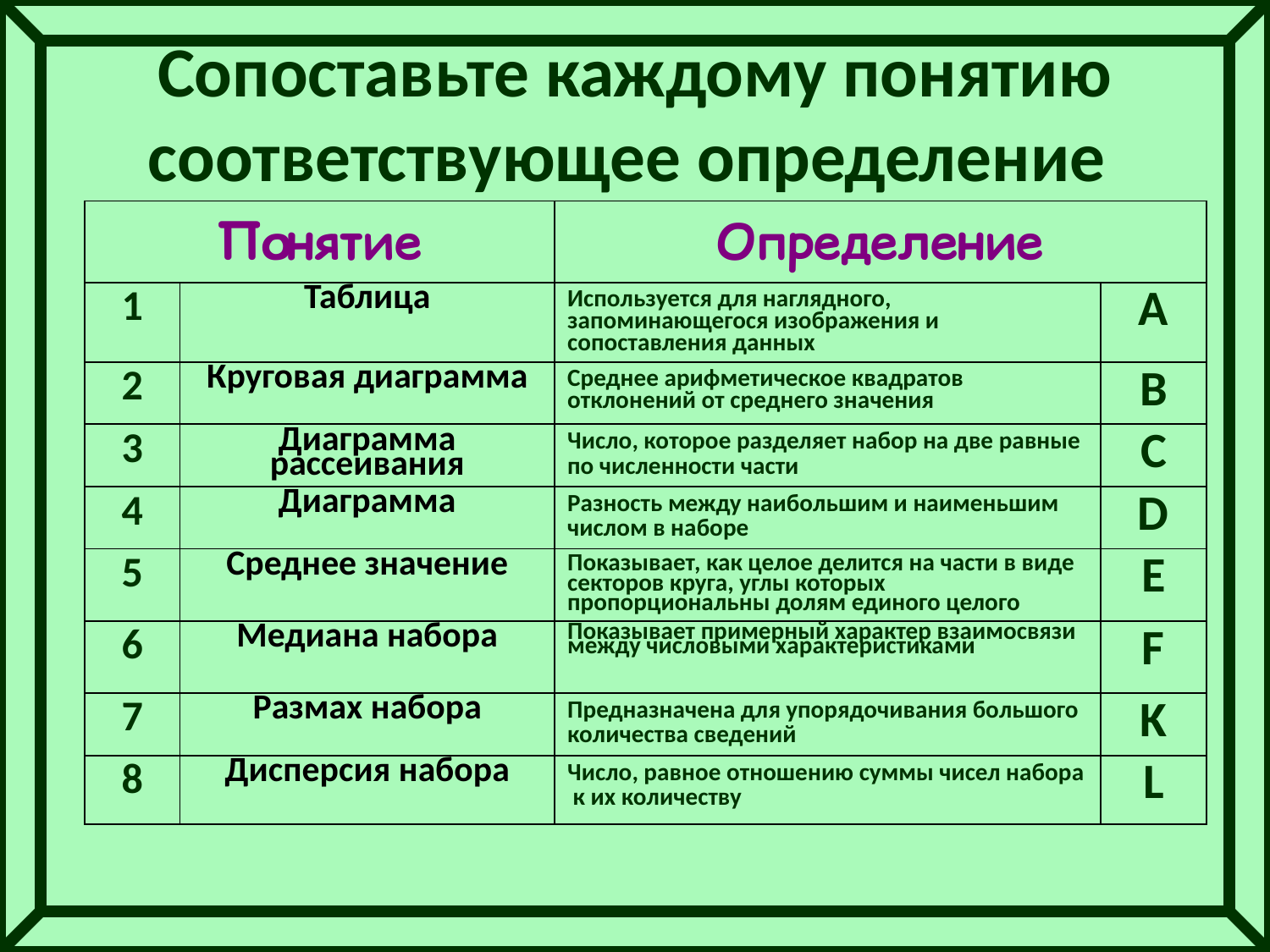

# Сопоставьте каждому понятию соответствующее определение
| Понятие |  | Определение |  |
| --- | --- | --- | --- |
| 1 | Таблица | Используется для наглядного, запоминающегося изображения и сопоставления данных | А |
| 2 | Круговая диаграмма | Среднее арифметическое квадратов отклонений от среднего значения | B |
| 3 | Диаграмма рассеивания | Число, которое разделяет набор на две равные по численности части | C |
| 4 | Диаграмма | Разность между наибольшим и наименьшим числом в наборе | D |
| 5 | Среднее значение | Показывает, как целое делится на части в виде секторов круга, углы которых пропорциональны долям единого целого | E |
| 6 | Медиана набора | Показывает примерный характер взаимосвязи между числовыми характеристиками | F |
| 7 | Размах набора | Предназначена для упорядочивания большого количества сведений | K |
| 8 | Дисперсия набора | Число, равное отношению суммы чисел набора к их количеству | L |